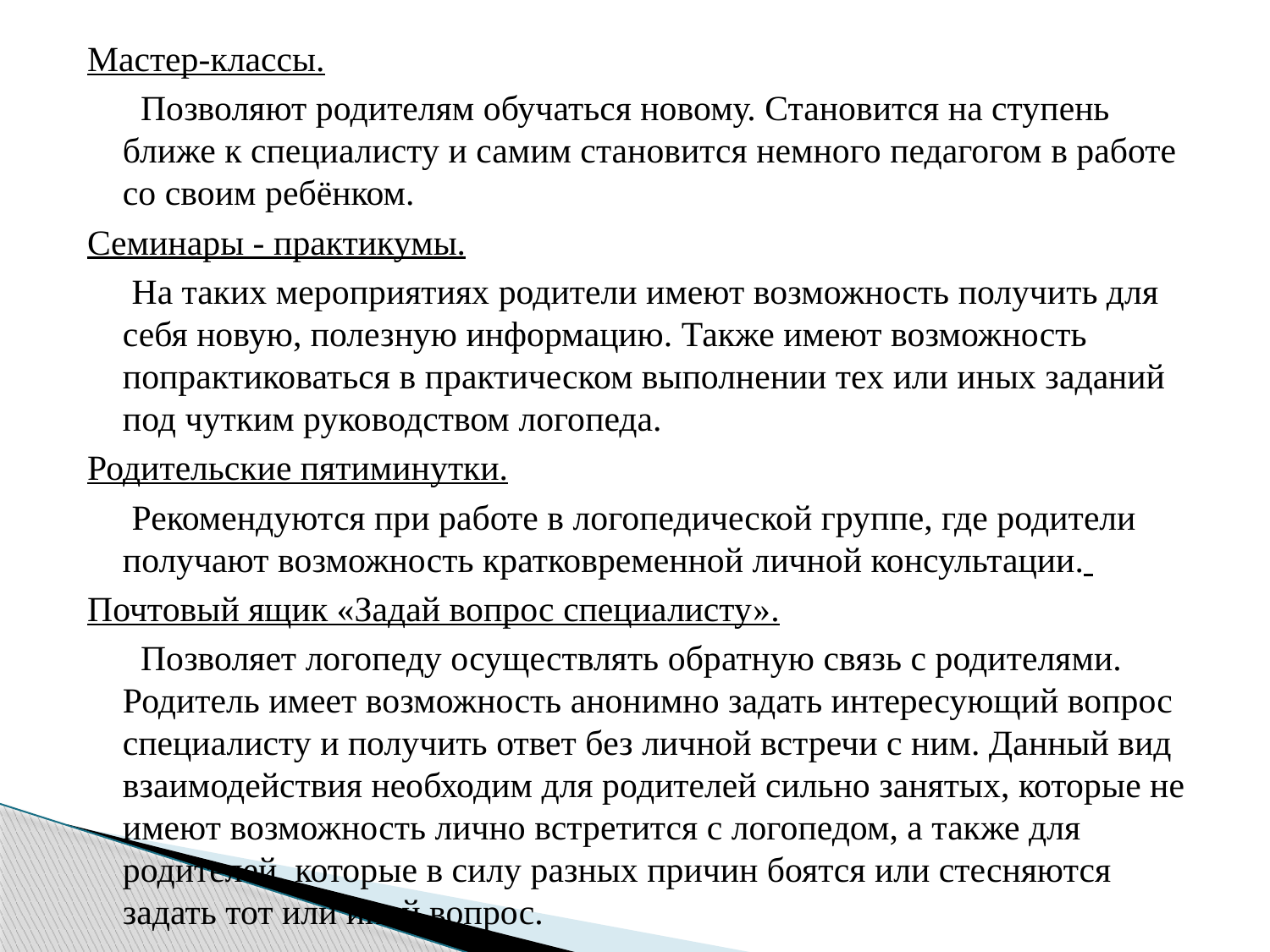

Мастер-классы.
      Позволяют родителям обучаться новому. Становится на ступень ближе к специалисту и самим становится немного педагогом в работе со своим ребёнком.
Семинары - практикумы.
     На таких мероприятиях родители имеют возможность получить для себя новую, полезную информацию. Также имеют возможность попрактиковаться в практическом выполнении тех или иных заданий под чутким руководством логопеда.
Родительские пятиминутки.
     Рекомендуются при работе в логопедической группе, где родители получают возможность кратковременной личной консультации.
Почтовый ящик «Задай вопрос специалисту».
      Позволяет логопеду осуществлять обратную связь с родителями. Родитель имеет возможность анонимно задать интересующий вопрос специалисту и получить ответ без личной встречи с ним. Данный вид взаимодействия необходим для родителей сильно занятых, которые не имеют возможность лично встретится с логопедом, а также для родителей, которые в силу разных причин боятся или стесняются задать тот или иной вопрос.